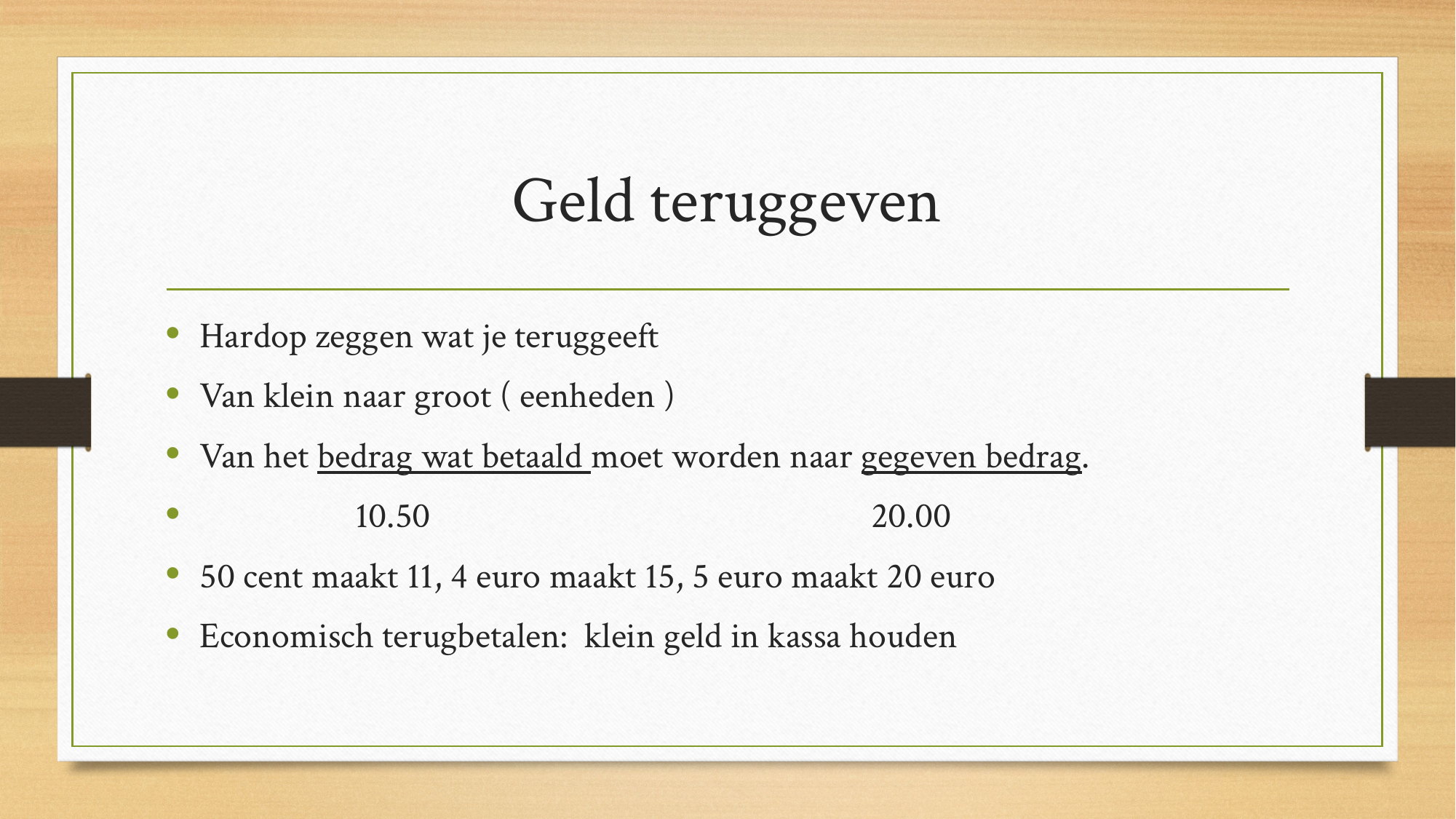

# Geld teruggeven
Hardop zeggen wat je teruggeeft
Van klein naar groot ( eenheden )
Van het bedrag wat betaald moet worden naar gegeven bedrag.
                   10.50                                                      20.00
50 cent maakt 11, 4 euro maakt 15, 5 euro maakt 20 euro
Economisch terugbetalen:  klein geld in kassa houden